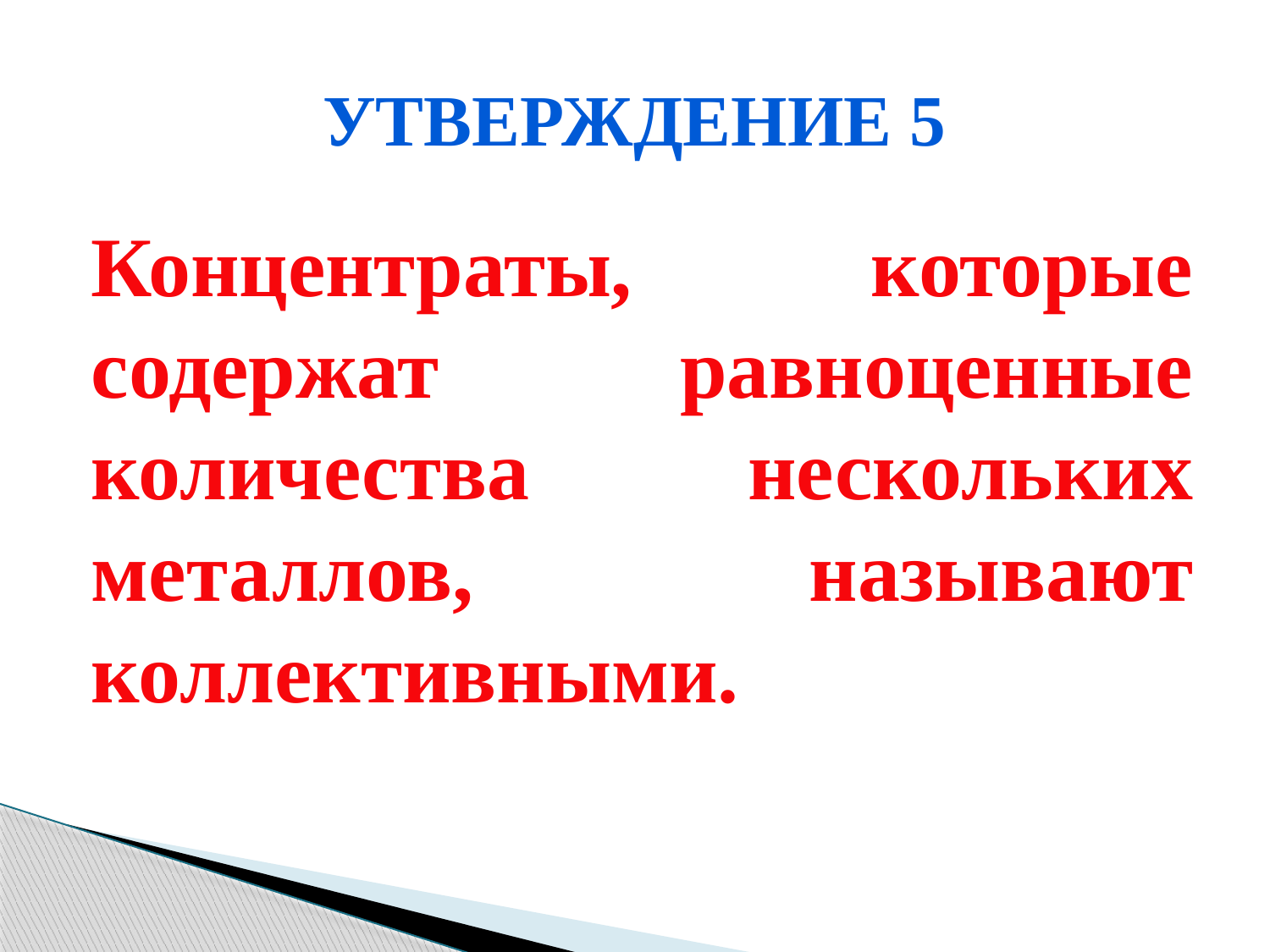

# Утверждение 5
Концентраты, которые содержат равноценные количества нескольких металлов, называют коллективными.